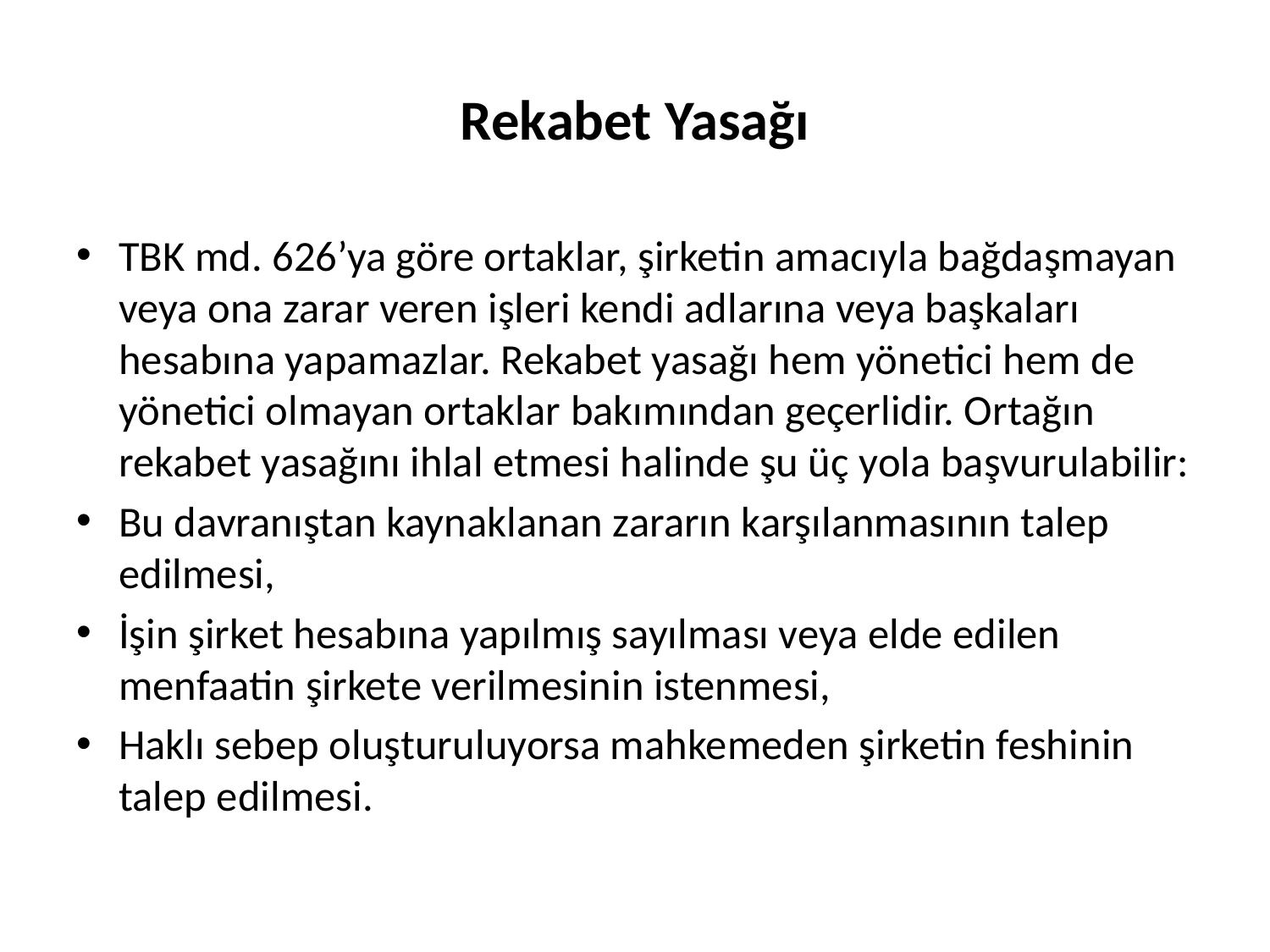

# Rekabet Yasağı
TBK md. 626’ya göre ortaklar, şirketin amacıyla bağdaşmayan veya ona zarar veren işleri kendi adlarına veya başkaları hesabına yapamazlar. Rekabet yasağı hem yönetici hem de yönetici olmayan ortaklar bakımından geçerlidir. Ortağın rekabet yasağını ihlal etmesi halinde şu üç yola başvurulabilir:
Bu davranıştan kaynaklanan zararın karşılanmasının talep edilmesi,
İşin şirket hesabına yapılmış sayılması veya elde edilen menfaatin şirkete verilmesinin istenmesi,
Haklı sebep oluşturuluyorsa mahkemeden şirketin feshinin talep edilmesi.